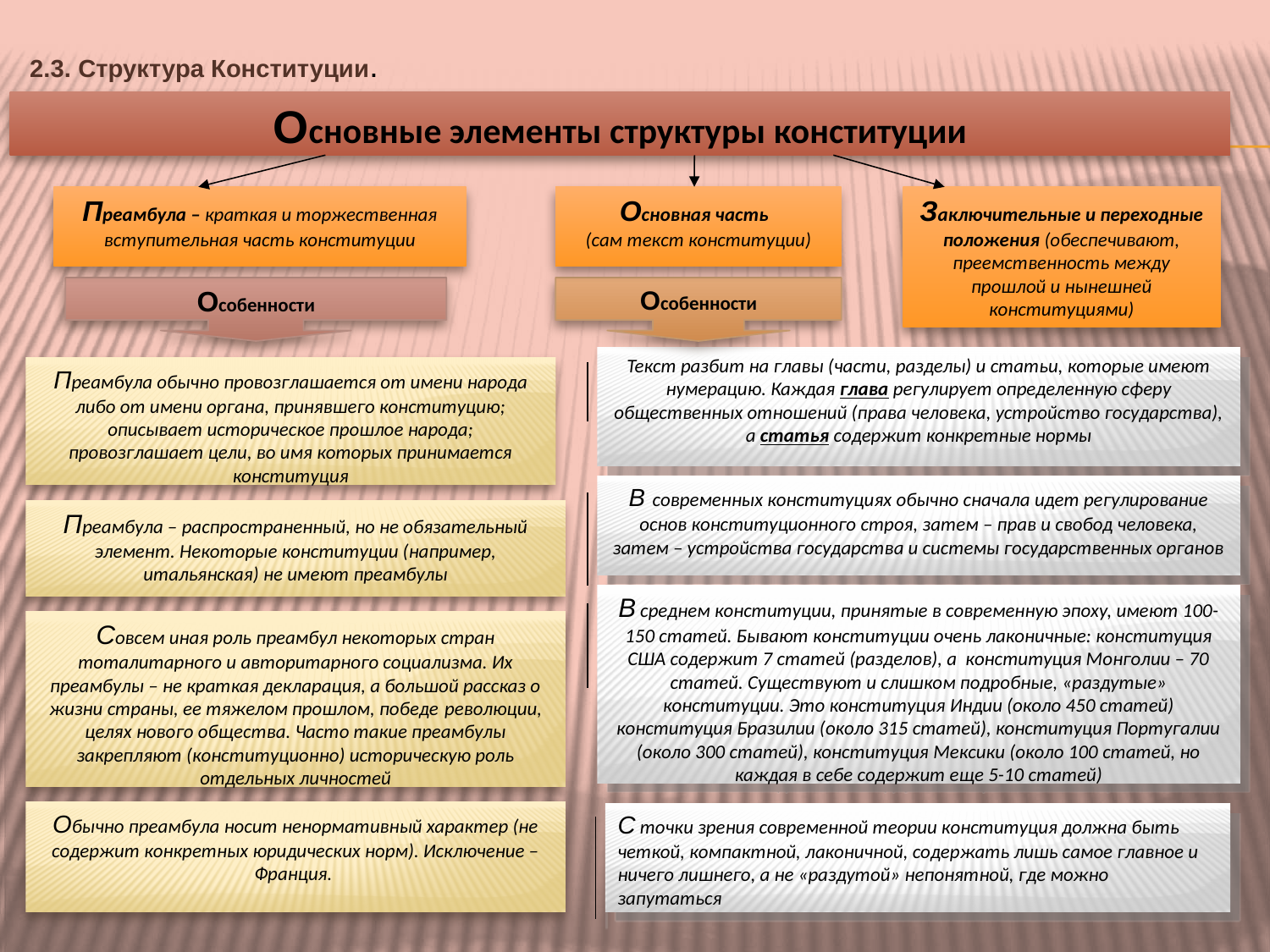

2.3. Структура Конституции.
Основные элементы структуры конституции

Преамбула – краткая и торжественная вступительная часть конституции

Основная часть
(сам текст конституции)

Заключительные и переходные положения (обеспечивают, преемственность между прошлой и нынешней конституциями)

Особенности
Особенности

Текст разбит на главы (части, разделы) и статьи, которые имеют нумерацию. Каждая глава регулирует определенную сферу общественных отношений (права человека, устройство государства), а статья содержит конкретные нормы

Преамбула обычно провозглашается от имени народа либо от имени органа, принявшего конституцию; описывает историческое прошлое народа; провозглашает цели, во имя которых принимается конституция
В современных конституциях обычно сначала идет регулирование основ конституционного строя, затем – прав и свобод человека, затем – устройства государства и системы государственных органов
Преамбула – распространенный, но не обязательный элемент. Некоторые конституции (например, итальянская) не имеют преамбулы
В среднем конституции, принятые в современную эпоху, имеют 100-150 статей. Бывают конституции очень лаконичные: конституция США содержит 7 статей (разделов), а  конституция Монголии – 70 статей. Существуют и слишком подробные, «раздутые» конституции. Это конституция Индии (около 450 статей) конституция Бразилии (около 315 статей), конституция Португалии (около 300 статей), конституция Мексики (около 100 статей, но каждая в себе содержит еще 5-10 статей)
Совсем иная роль преамбул некоторых стран тоталитарного и авторитарного социализма. Их преамбулы – не краткая декларация, а большой рассказ о жизни страны, ее тяжелом прошлом, победе революции, целях нового общества. Часто такие преамбулы закрепляют (конституционно) историческую роль отдельных личностей
Обычно преамбула носит ненормативный характер (не содержит конкретных юридических норм). Исключение – Франция.
С точки зрения современной теории конституция должна быть четкой, компактной, лаконичной, содержать лишь самое главное и ничего лишнего, а не «раздутой» непонятной, где можно запутаться